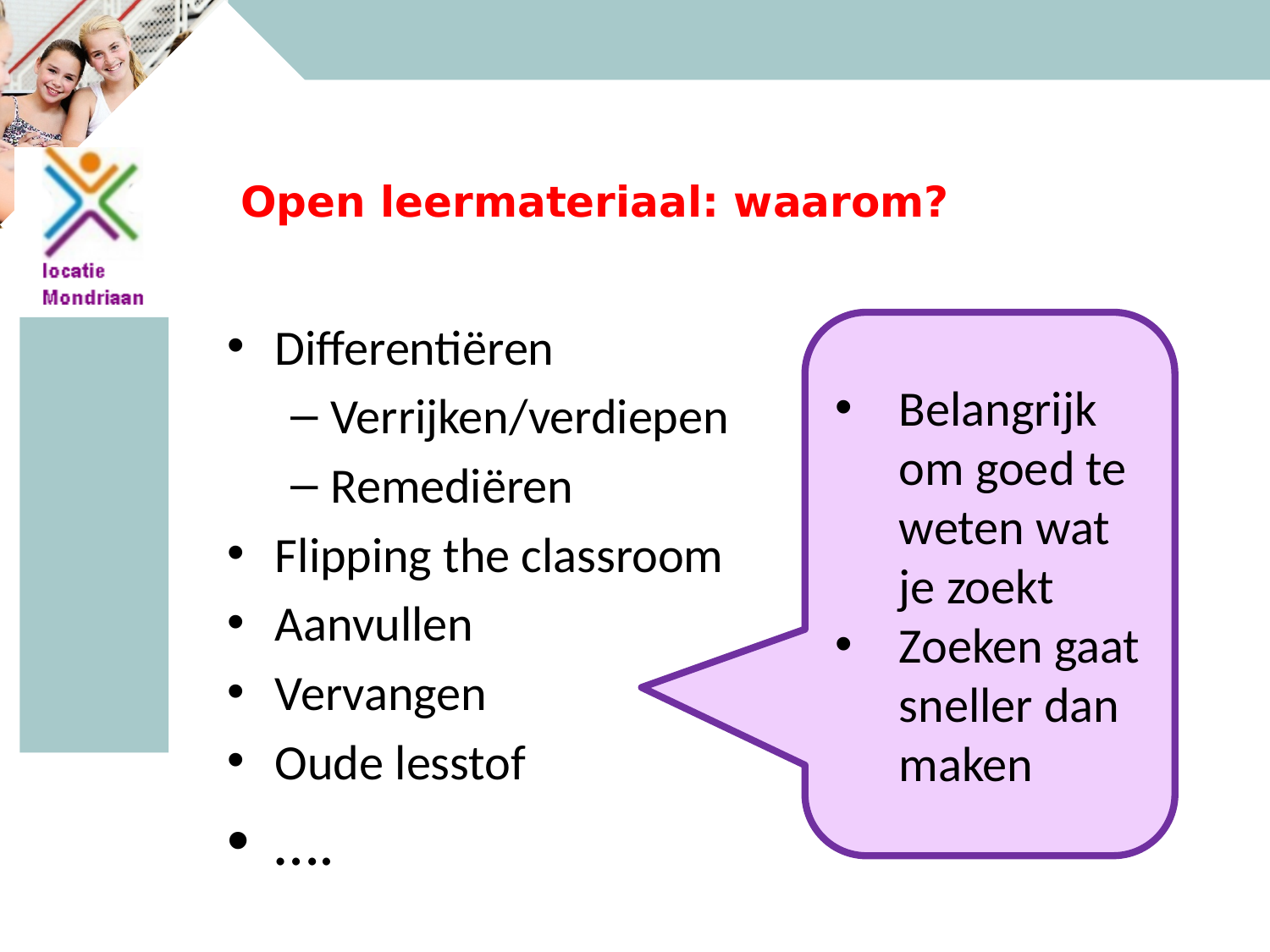

Open leermateriaal: waarom?
Differentiëren
Verrijken/verdiepen
Remediëren
Flipping the classroom
Aanvullen
Vervangen
Oude lesstof
….

Belangrijk om goed te weten wat je zoekt
Zoeken gaat sneller dan maken